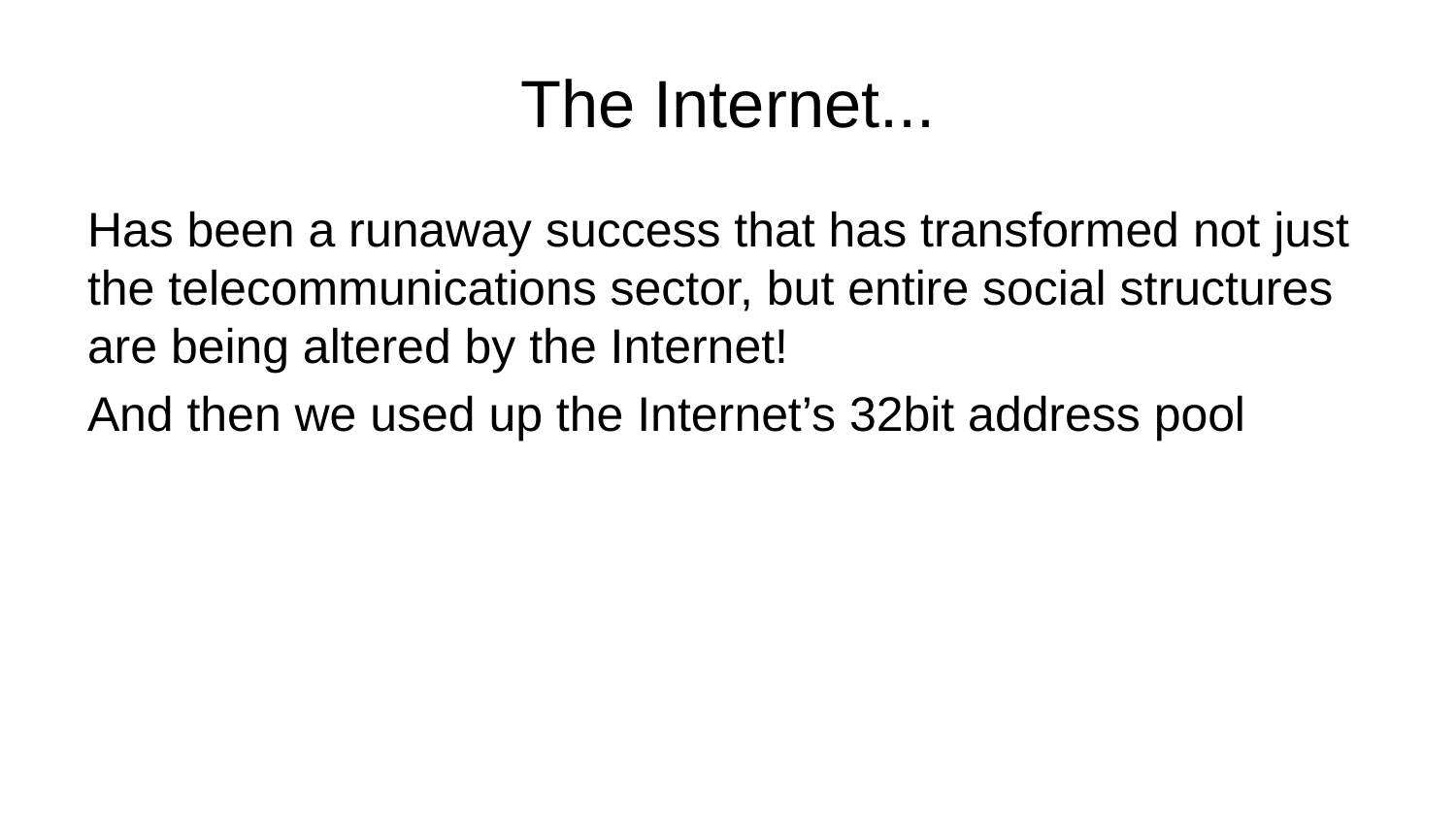

# The Internet...
Has been a runaway success that has transformed not just the telecommunications sector, but entire social structures are being altered by the Internet!
And then we used up the Internet’s 32bit address pool